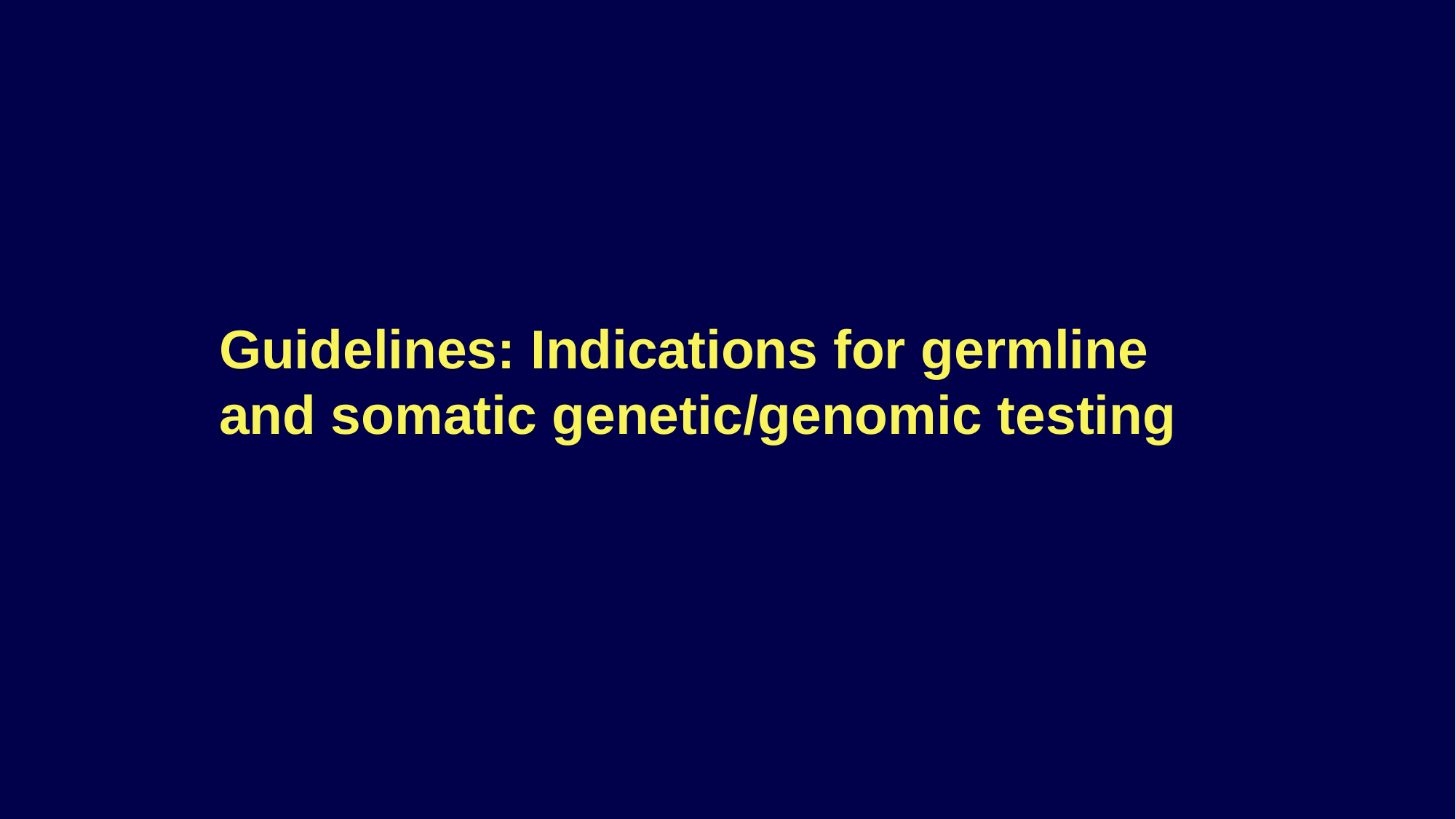

# Guidelines: Indications for germline and somatic genetic/genomic testing